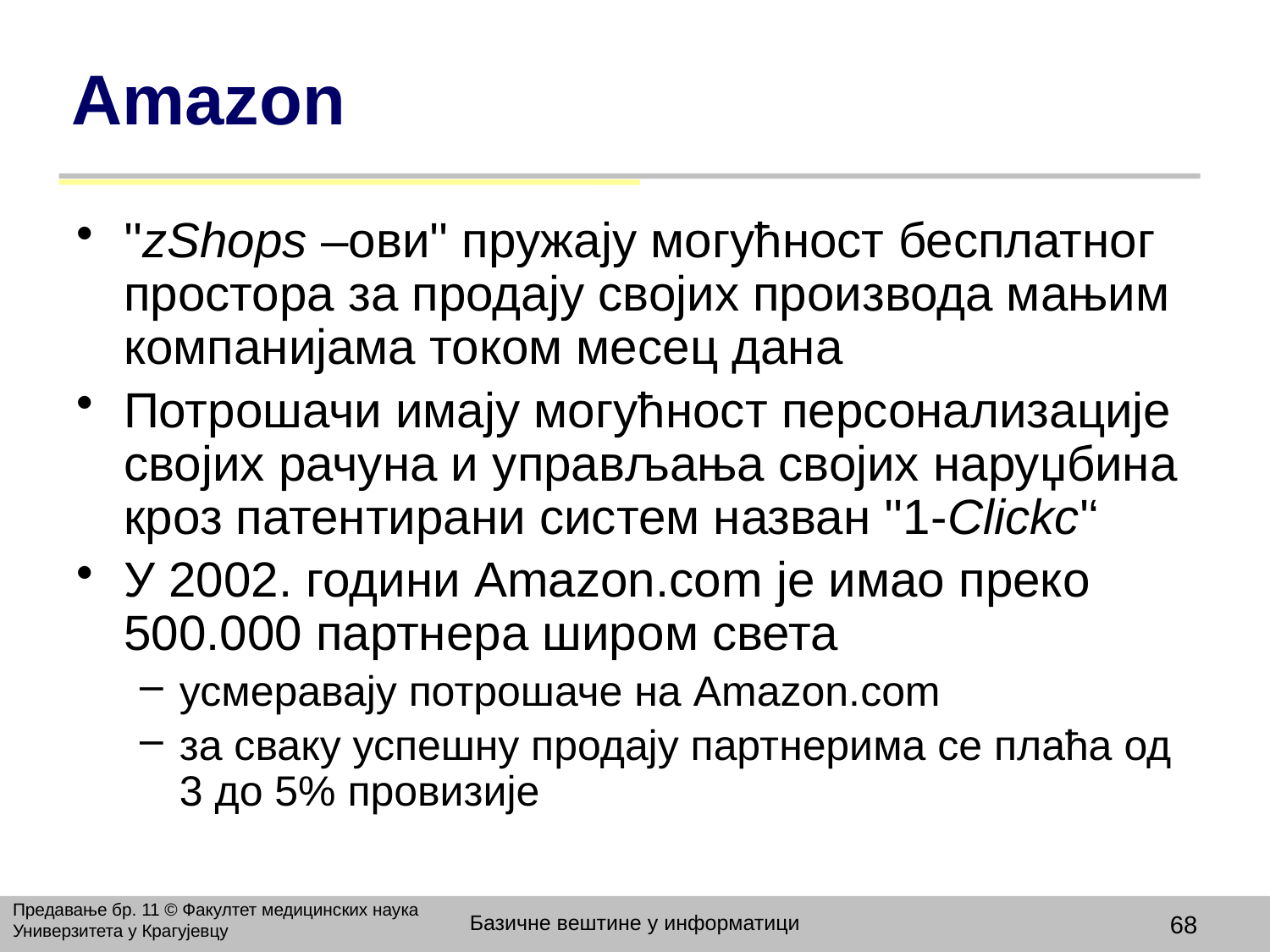

# Amazon
''zShops –ови'' пружају могућност бесплатног простора за продају својих производа мањим компанијама током месец дана
Потрошачи имају могућност персонализације својих рачуна и управљања својих наруџбина кроз патентирани систем назван ''1-Clickc'‘
У 2002. години Amazon.com је имао преко 500.000 партнера широм света
усмеравају потрошаче на Amazon.com
за сваку успешну продају партнерима се плаћа од 3 до 5% провизије
Предавање бр. 11 © Факултет медицинских наука Универзитета у Крагујевцу
Базичне вештине у информатици
68